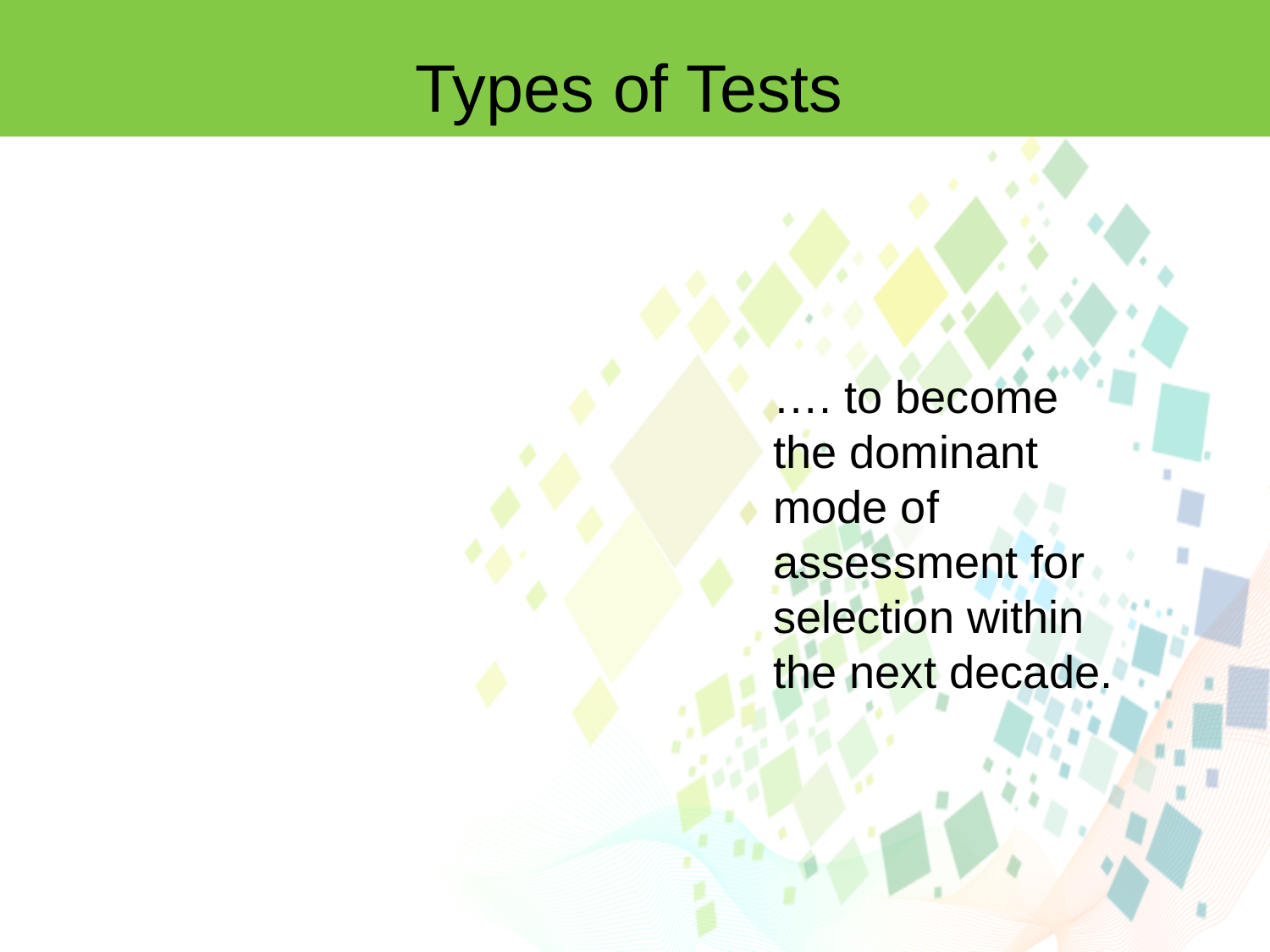

Types of Tests
…. to become the dominant mode of assessment for selection within the next decade.